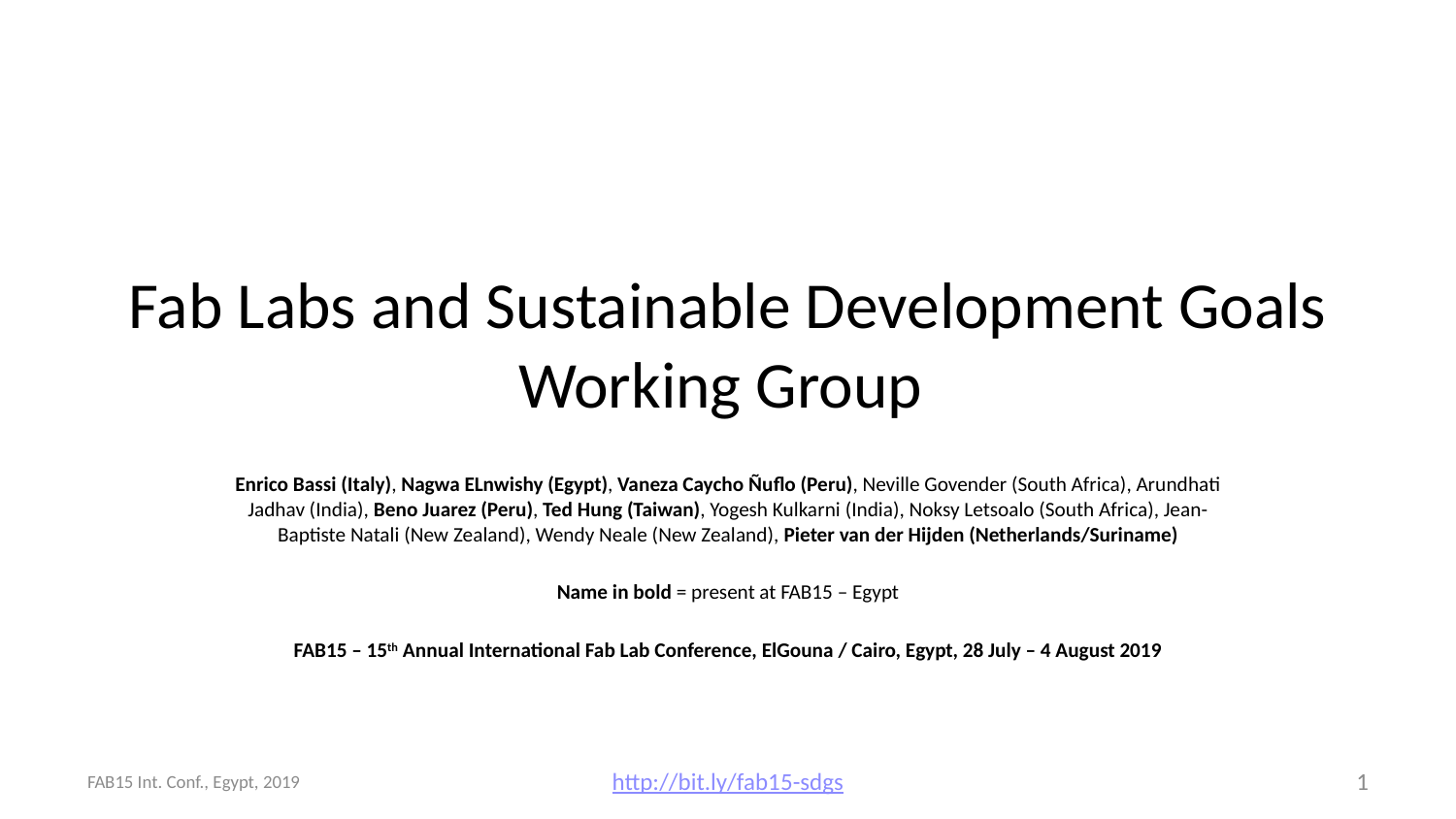

# Fab Labs and Sustainable Development Goals Working Group
Enrico Bassi (Italy), Nagwa ELnwishy (Egypt), Vaneza Caycho Ñuflo (Peru), Neville Govender (South Africa), Arundhati Jadhav (India), Beno Juarez (Peru), Ted Hung (Taiwan), Yogesh Kulkarni (India), Noksy Letsoalo (South Africa), Jean-Baptiste Natali (New Zealand), Wendy Neale (New Zealand), Pieter van der Hijden (Netherlands/Suriname)

Name in bold = present at FAB15 – Egypt

FAB15 – 15th Annual International Fab Lab Conference, ElGouna / Cairo, Egypt, 28 July – 4 August 2019
FAB15 Int. Conf., Egypt, 2019
http://bit.ly/fab15-sdgs
1